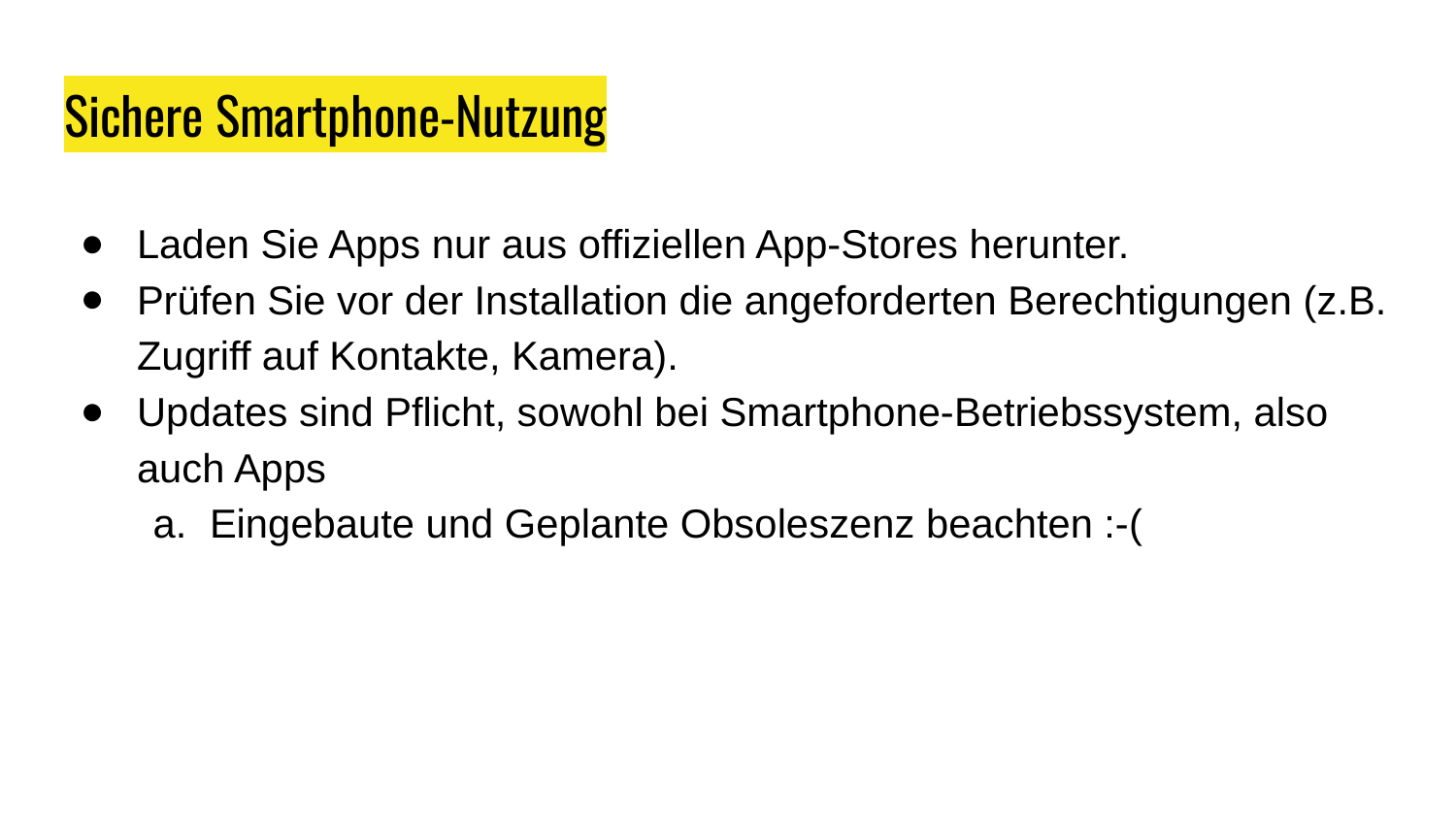

# Sichere Smartphone-Nutzung
Laden Sie Apps nur aus offiziellen App-Stores herunter.
Prüfen Sie vor der Installation die angeforderten Berechtigungen (z.B. Zugriff auf Kontakte, Kamera).
Updates sind Pflicht, sowohl bei Smartphone-Betriebssystem, also auch Apps
Eingebaute und Geplante Obsoleszenz beachten :-(